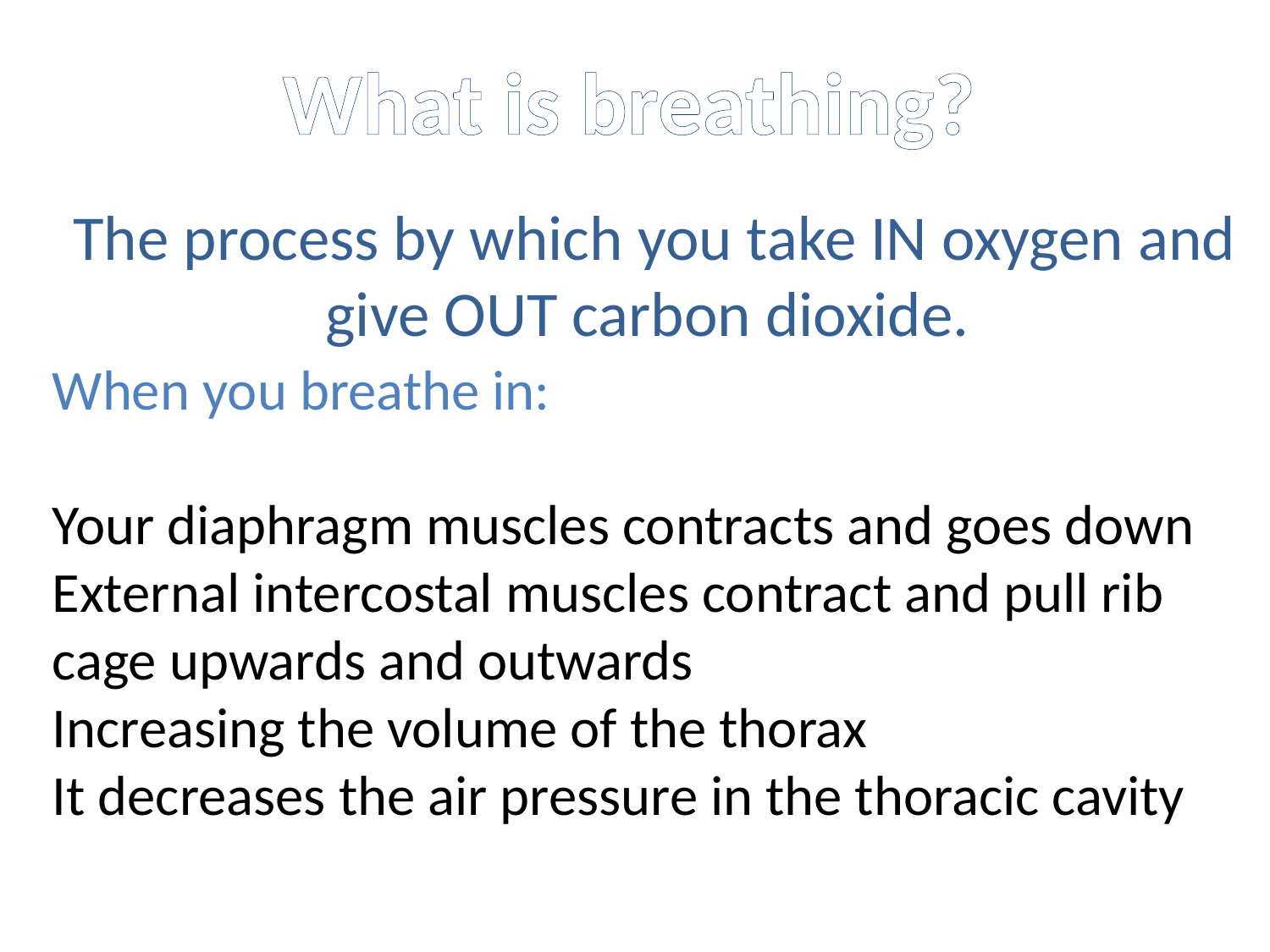

What is breathing?
The process by which you take IN oxygen and give OUT carbon dioxide.

When you breathe in:

Your diaphragm muscles contracts and goes down
External intercostal muscles contract and pull rib cage upwards and outwards
Increasing the volume of the thorax
It decreases the air pressure in the thoracic cavity